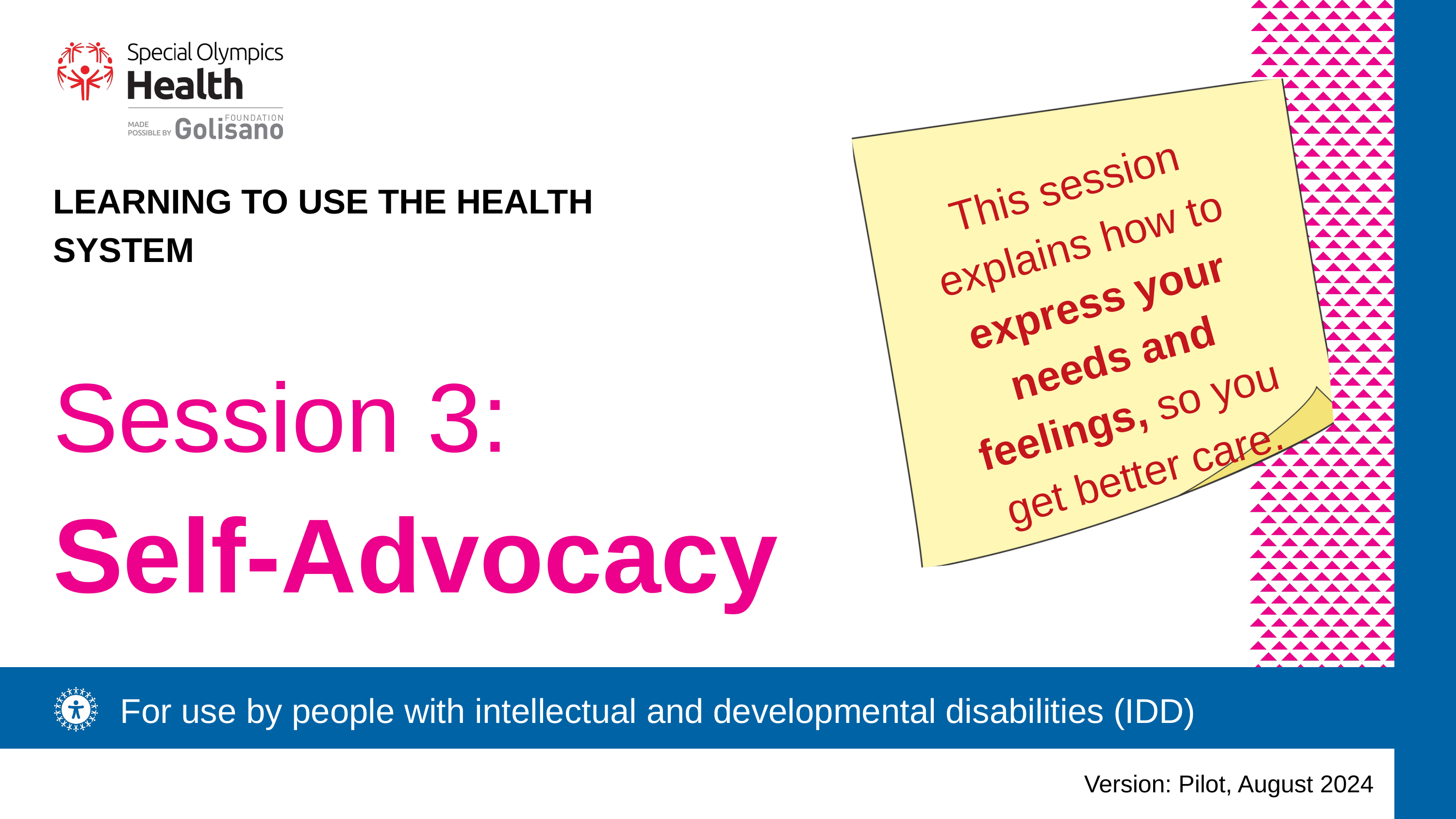

This session explains how to express your needs and feelings, so you get better care.

LEARNING TO USE THE HEALTH SYSTEM

Session 3:

Self-Advocacy

For use by people with intellectual and developmental disabilities (IDD)

Version: Pilot, August 2024